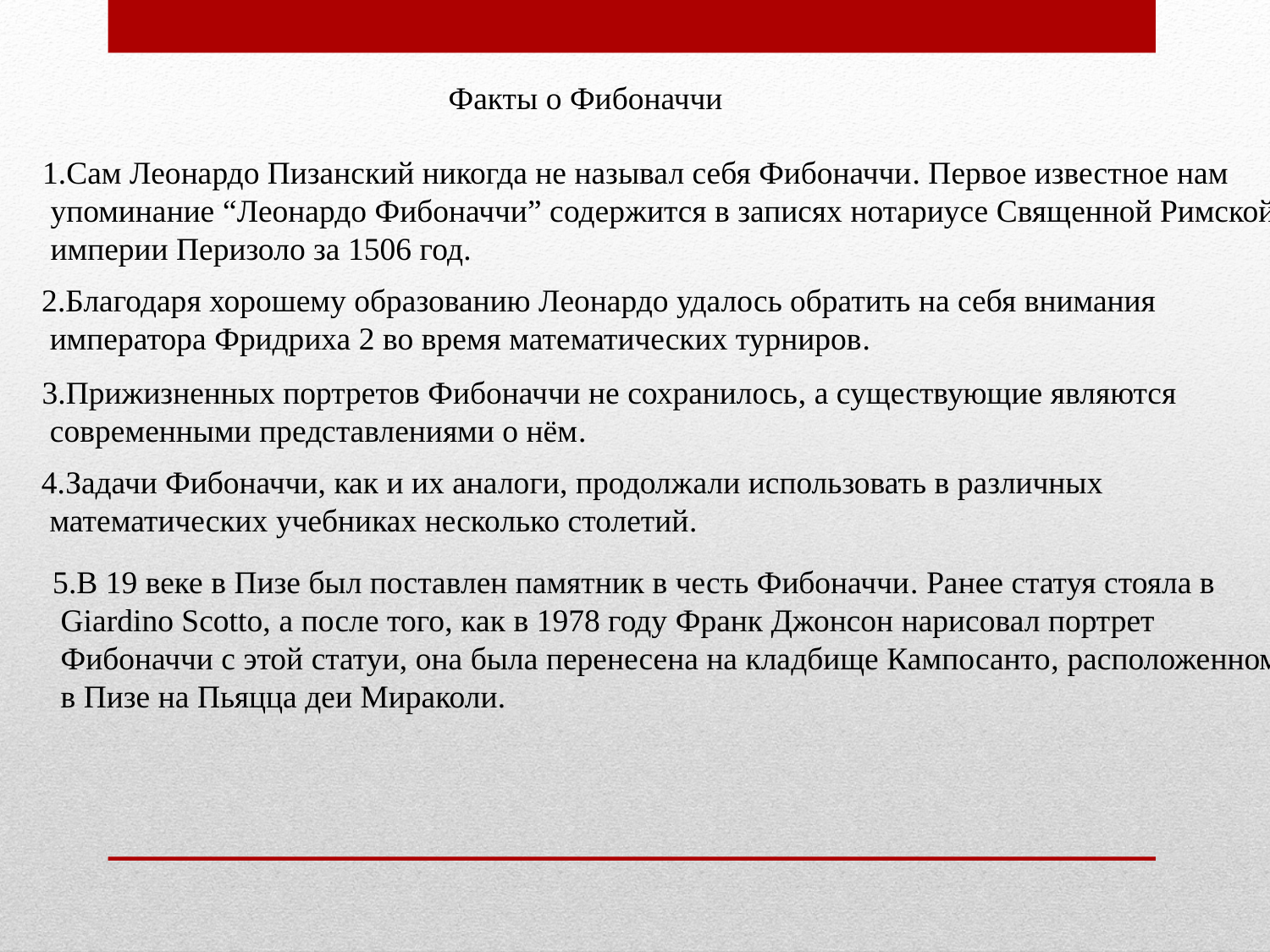

Факты о Фибоначчи
1.Сам Леонардо Пизанский никогда не называл себя Фибоначчи. Первое известное нам
 упоминание “Леонардо Фибоначчи” содержится в записях нотариусе Священной Римской
 империи Перизоло за 1506 год.
2.Благодаря хорошему образованию Леонардо удалось обратить на себя внимания
 императора Фридриха 2 во время математических турниров.
3.Прижизненных портретов Фибоначчи не сохранилось, а существующие являются
 современными представлениями о нём.
4.Задачи Фибоначчи, как и их аналоги, продолжали использовать в различных
 математических учебниках несколько столетий.
5.В 19 веке в Пизе был поставлен памятник в честь Фибоначчи. Ранее статуя стояла в
 Giardino Scotto, а после того, как в 1978 году Франк Джонсон нарисовал портрет
 Фибоначчи с этой статуи, она была перенесена на кладбище Кампосанто, расположенном
 в Пизе на Пьяцца деи Мираколи.